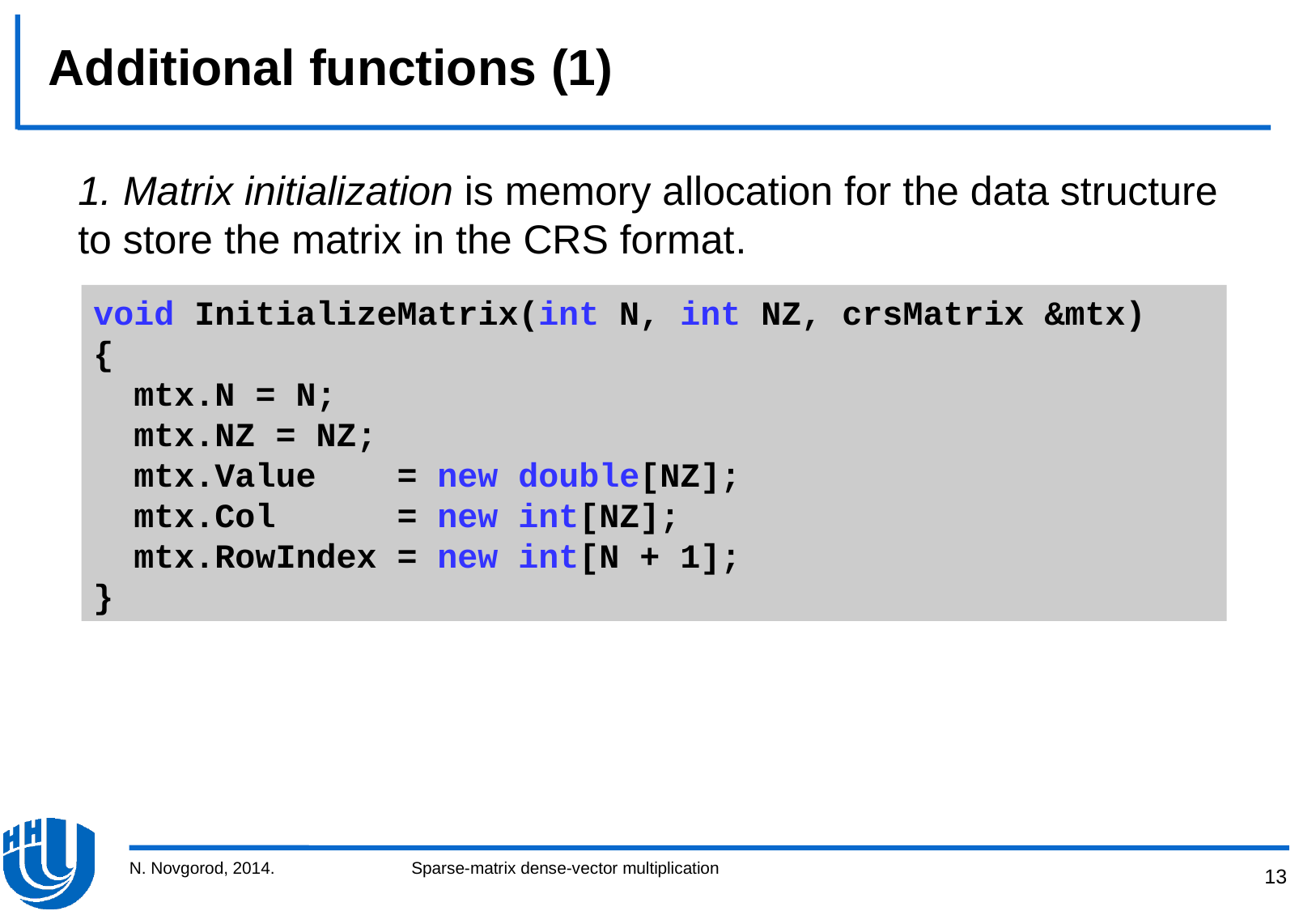

# Additional functions (1)
1. Matrix initialization is memory allocation for the data structure to store the matrix in the CRS format.
void InitializeMatrix(int N, int NZ, crsMatrix &mtx)
{
  mtx.N = N;
  mtx.NZ = NZ;
  mtx.Value    = new double[NZ];
  mtx.Col      = new int[NZ];
  mtx.RowIndex = new int[N + 1];
}
N. Novgorod, 2014.
Sparse-matrix dense-vector multiplication